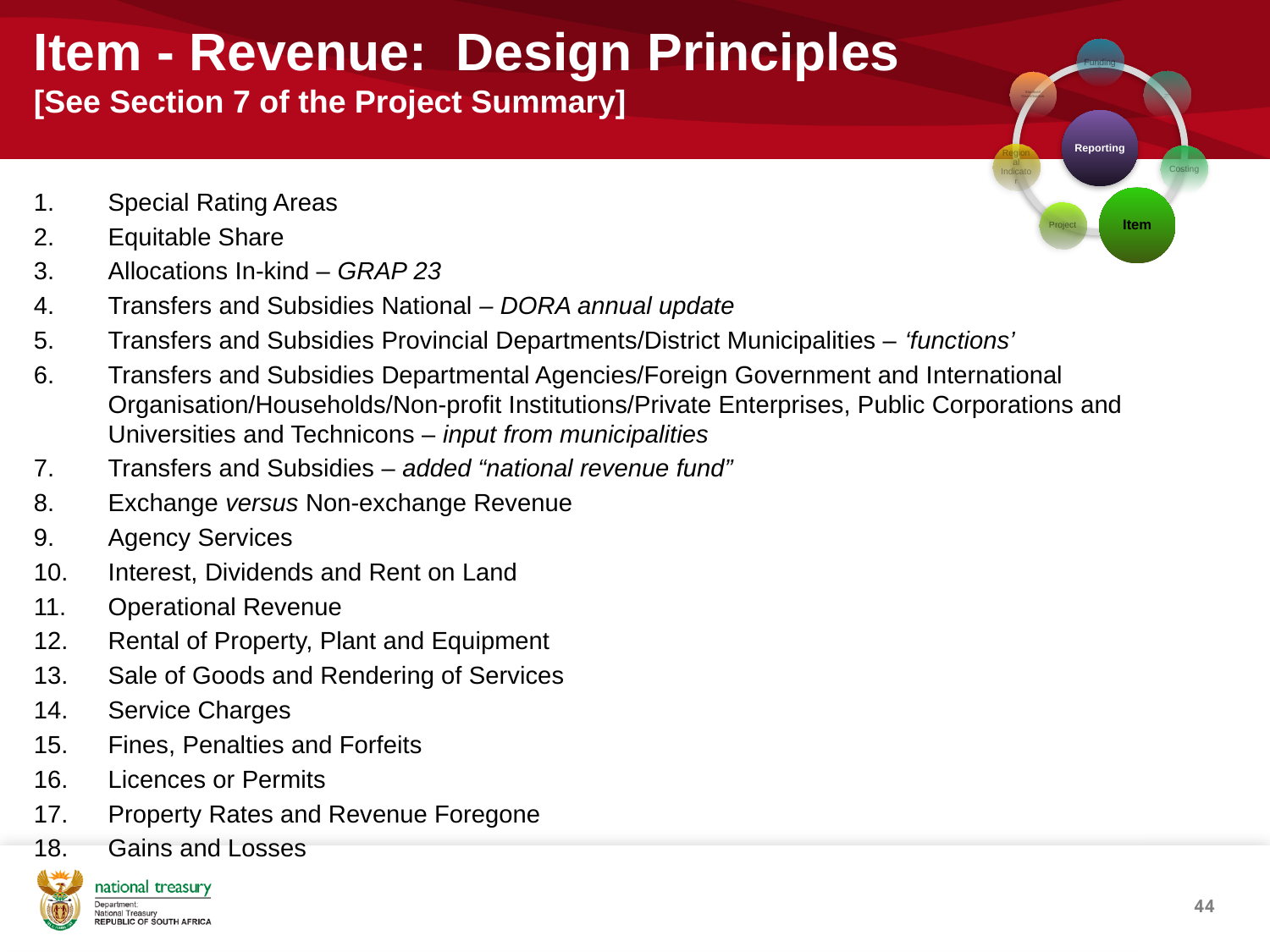

# Item - Revenue:  Design Principles [See Section 7 of the Project Summary]
Reporting
Funding
Function
Costing
Item
Project
Regional Indicator
Standard Classification
Special Rating Areas
Equitable Share
Allocations In-kind – GRAP 23
Transfers and Subsidies National – DORA annual update
Transfers and Subsidies Provincial Departments/District Municipalities – ‘functions’
Transfers and Subsidies Departmental Agencies/Foreign Government and International Organisation/Households/Non-profit Institutions/Private Enterprises, Public Corporations and Universities and Technicons – input from municipalities
Transfers and Subsidies – added “national revenue fund”
Exchange versus Non-exchange Revenue
Agency Services
Interest, Dividends and Rent on Land
Operational Revenue
Rental of Property, Plant and Equipment
Sale of Goods and Rendering of Services
Service Charges
Fines, Penalties and Forfeits
Licences or Permits
Property Rates and Revenue Foregone
Gains and Losses

44